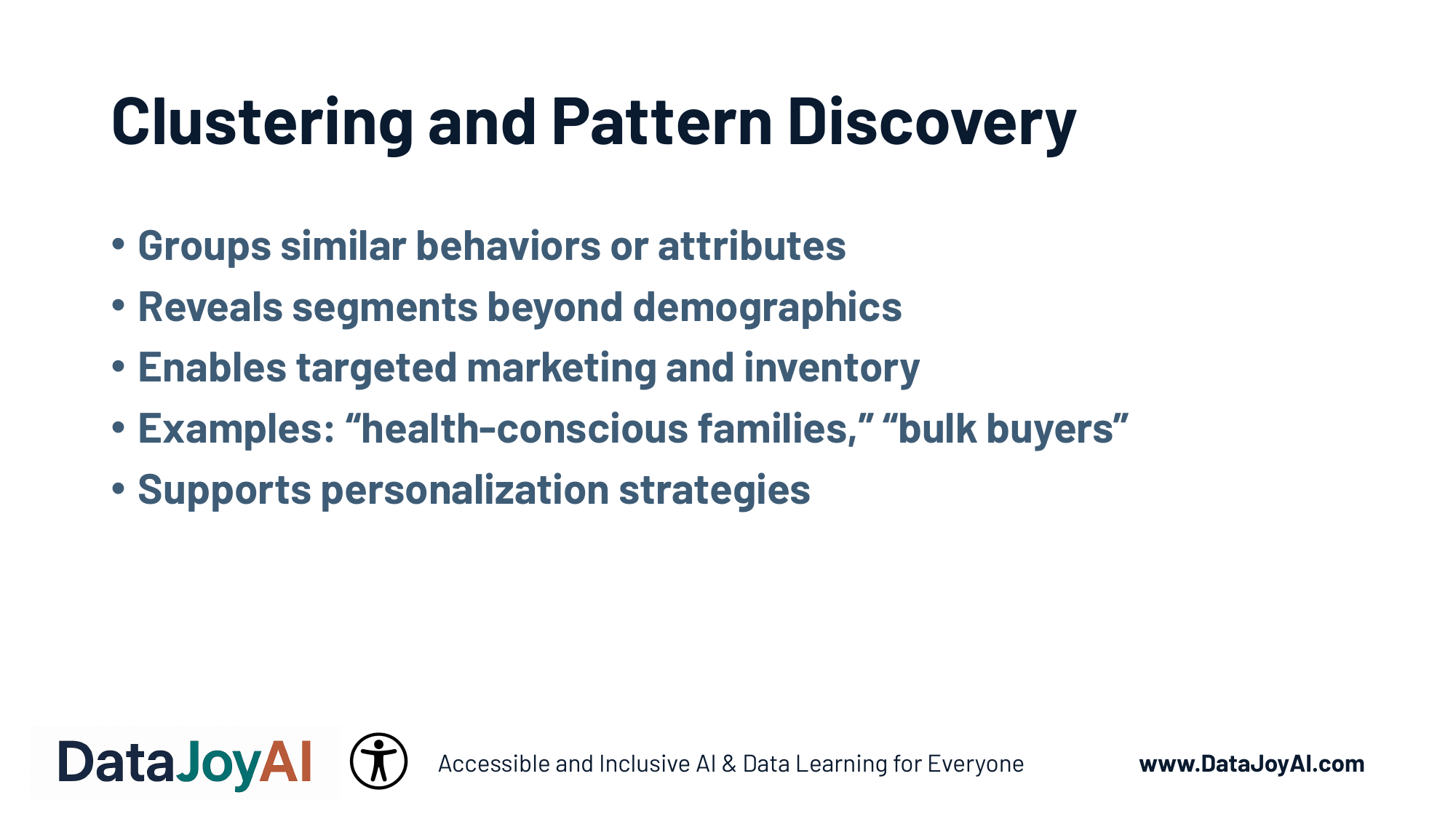

# Clustering and Pattern Discovery
Groups similar behaviors or attributes
Reveals segments beyond demographics
Enables targeted marketing and inventory
Examples: “health-conscious families,” “bulk buyers”
Supports personalization strategies